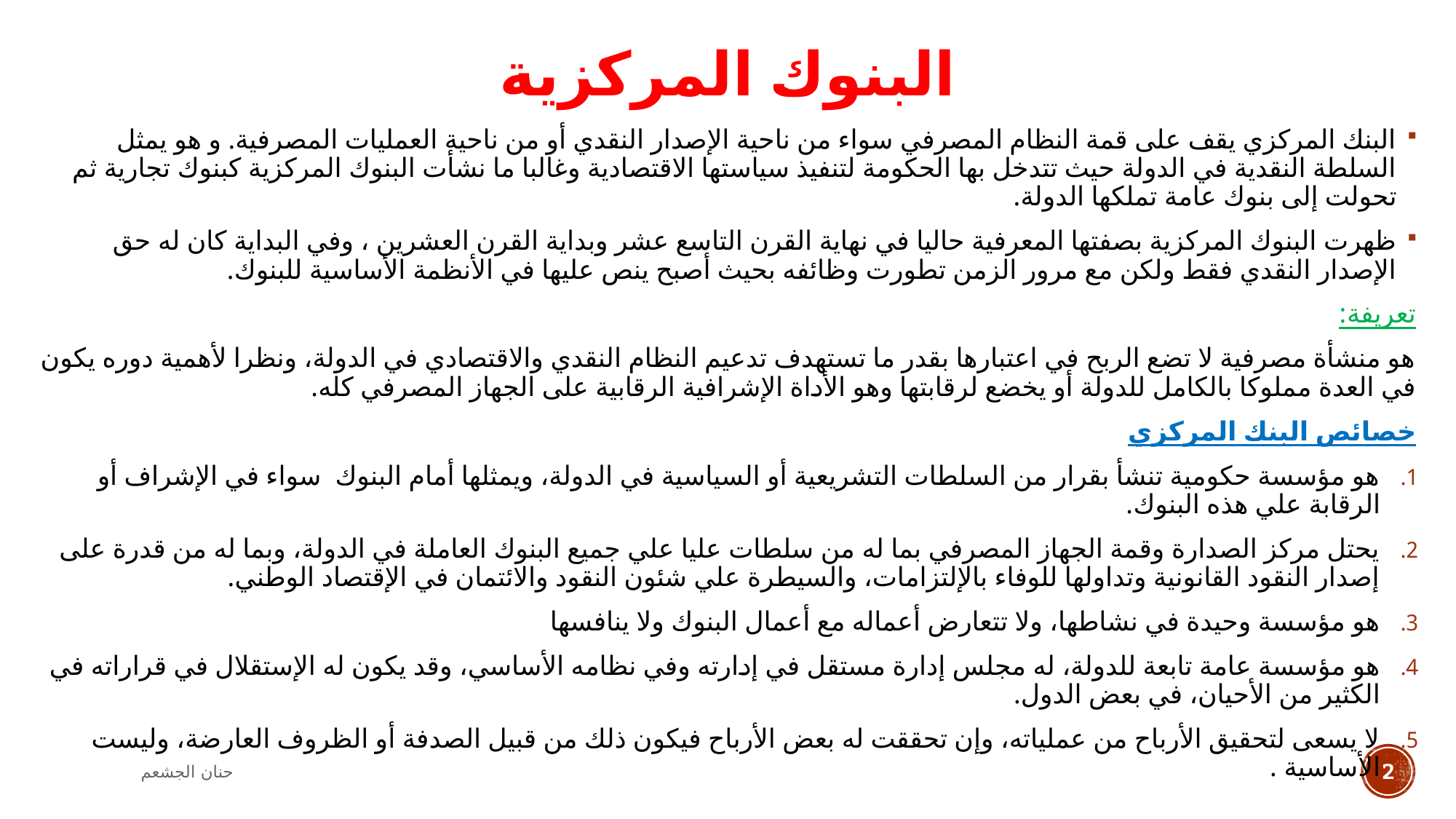

# البنوك المركزية
البنك المركزي يقف على قمة النظام المصرفي سواء من ناحية الإصدار النقدي أو من ناحية العمليات المصرفية. و هو يمثل السلطة النقدية في الدولة حيث تتدخل بها الحكومة لتنفيذ سياستها الاقتصادية وغالبا ما نشأت البنوك المركزية كبنوك تجارية ثم تحولت إلى بنوك عامة تملكها الدولة.
ظهرت البنوك المركزية بصفتها المعرفية حاليا في نهاية القرن التاسع عشر وبداية القرن العشرين ، وفي البداية كان له حق الإصدار النقدي فقط ولكن مع مرور الزمن تطورت وظائفه بحيث أصبح ينص عليها في الأنظمة الأساسية للبنوك.
تعريفة:
هو منشأة مصرفية لا تضع الربح في اعتبارها بقدر ما تستهدف تدعيم النظام النقدي والاقتصادي في الدولة، ونظرا لأهمية دوره يكون في العدة مملوكا بالكامل للدولة أو يخضع لرقابتها وهو الأداة الإشرافية الرقابية على الجهاز المصرفي كله.
خصائص البنك المركزي
هو مؤسسة حكومية تنشأ بقرار من السلطات التشريعية أو السياسية في الدولة، ويمثلها أمام البنوك  سواء في الإشراف أو الرقابة علي هذه البنوك.
يحتل مركز الصدارة وقمة الجهاز المصرفي بما له من سلطات عليا علي جميع البنوك العاملة في الدولة، وبما له من قدرة على إصدار النقود القانونية وتداولها للوفاء بالإلتزامات، والسيطرة علي شئون النقود والائتمان في الإقتصاد الوطني.
هو مؤسسة وحيدة في نشاطها، ولا تتعارض أعماله مع أعمال البنوك ولا ينافسها
هو مؤسسة عامة تابعة للدولة، له مجلس إدارة مستقل في إدارته وفي نظامه الأساسي، وقد يكون له الإستقلال في قراراته في الكثير من الأحيان، في بعض الدول.
لا يسعى لتحقيق الأرباح من عملياته، وإن تحققت له بعض الأرباح فيكون ذلك من قبيل الصدفة أو الظروف العارضة، وليست الأساسية .
حنان الجشعم
2